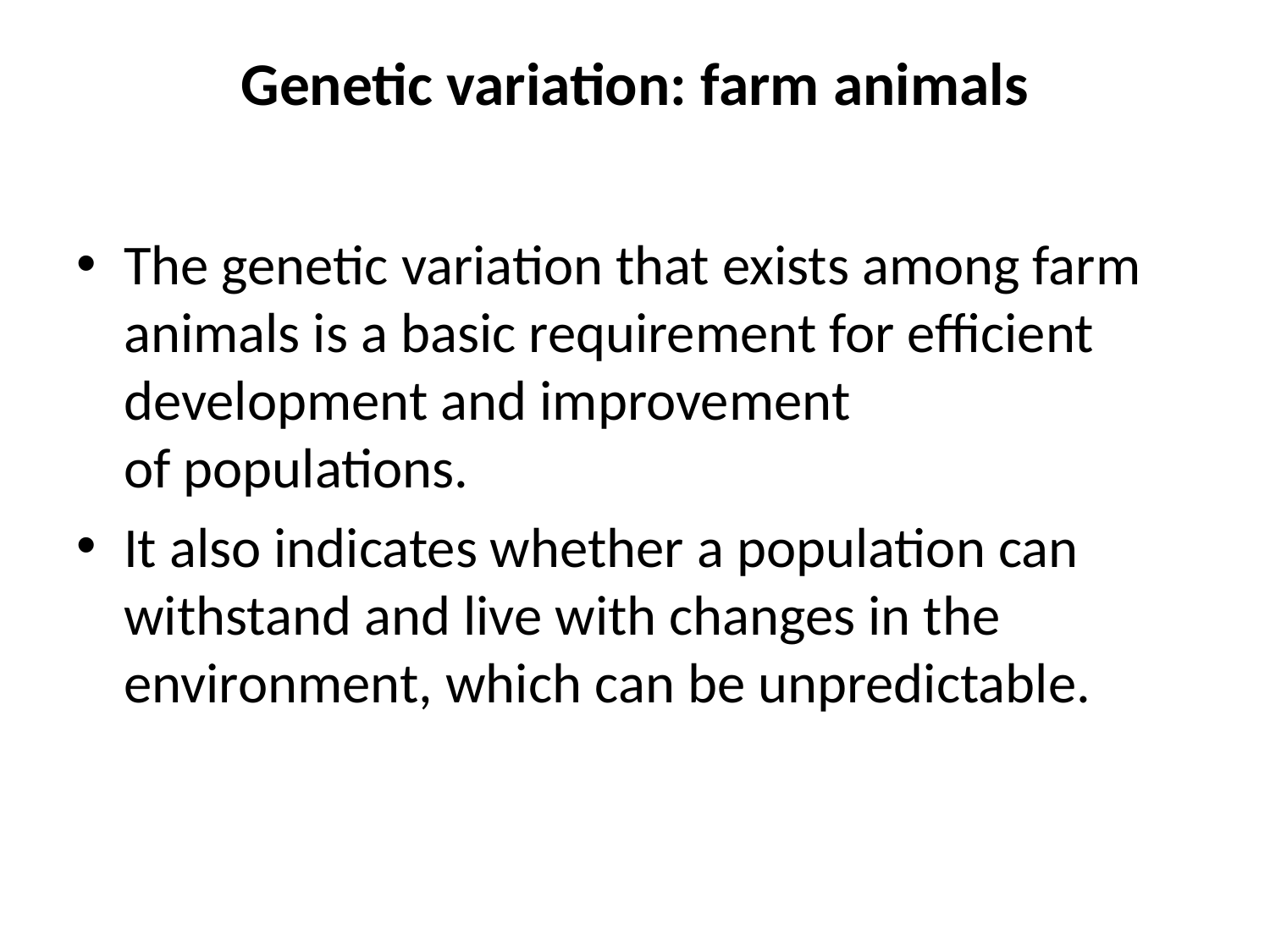

# Genetic variation: farm animals
The genetic variation that exists among farm animals is a basic requirement for efficient development and improvement of populations.
It also indicates whether a population can withstand and live with changes in the environment, which can be unpredictable.